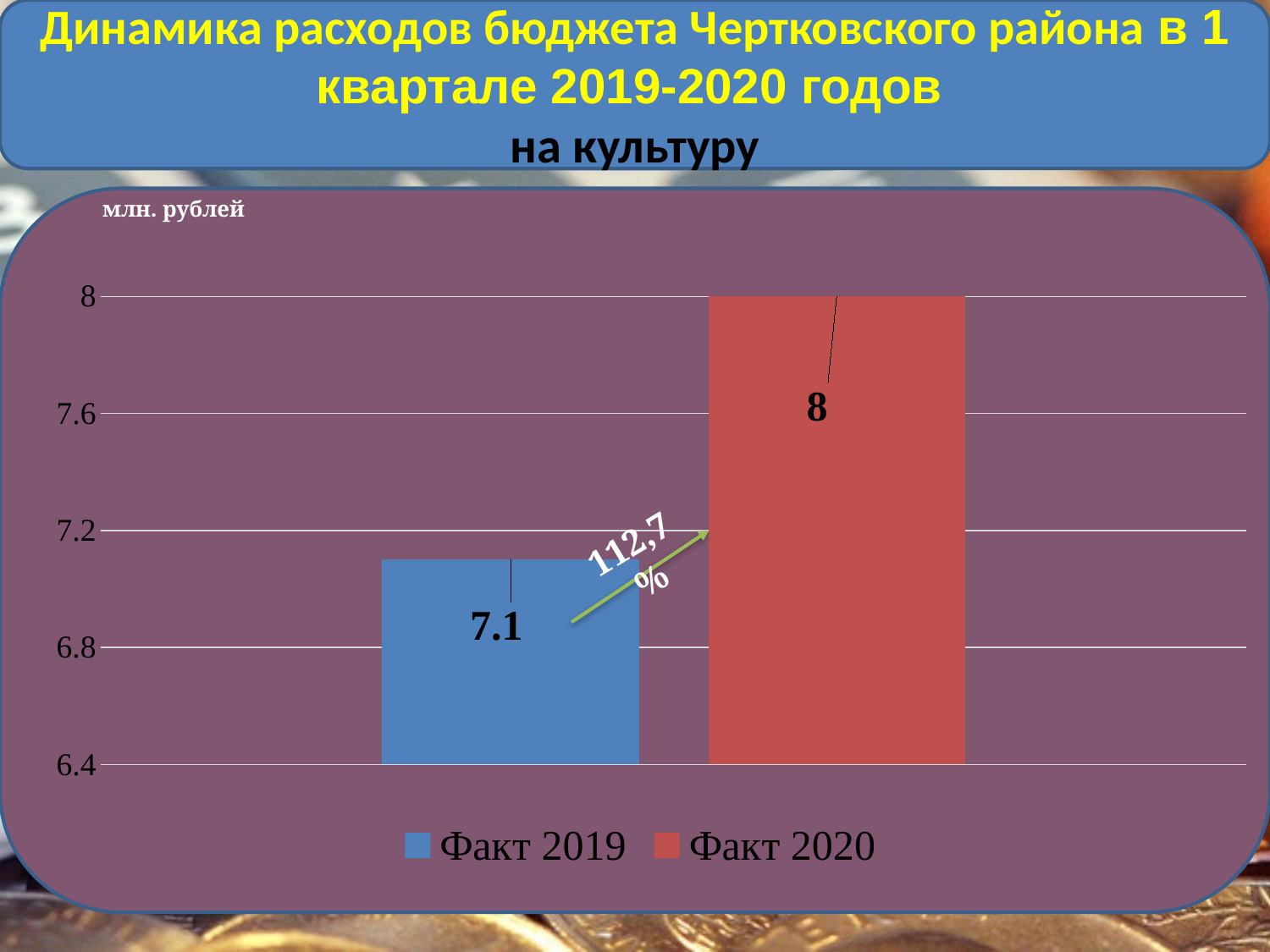

Динамика расходов бюджета Чертковского района в 1 квартале 2019-2020 годов
на культуру

млн. рублей

### Chart

| Category | Факт 2019 | Факт 2020 |
|---|---|---|
| Категория 1 | 7.1 | 8.0 |
112,7%